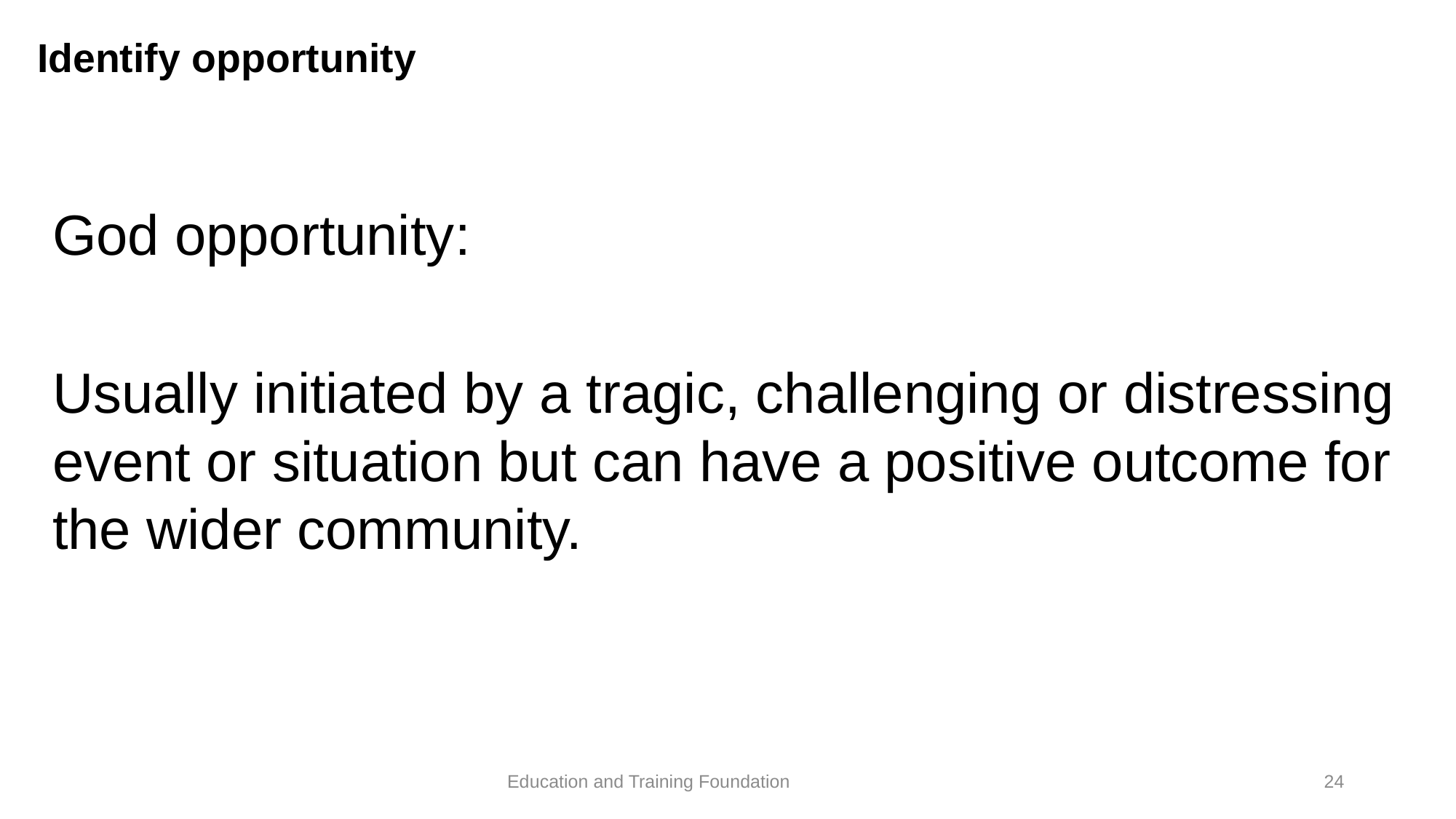

# Identify opportunity
God opportunity:

Usually initiated by a tragic, challenging or distressing event or situation but can have a positive outcome for the wider community.
24
Education and Training Foundation